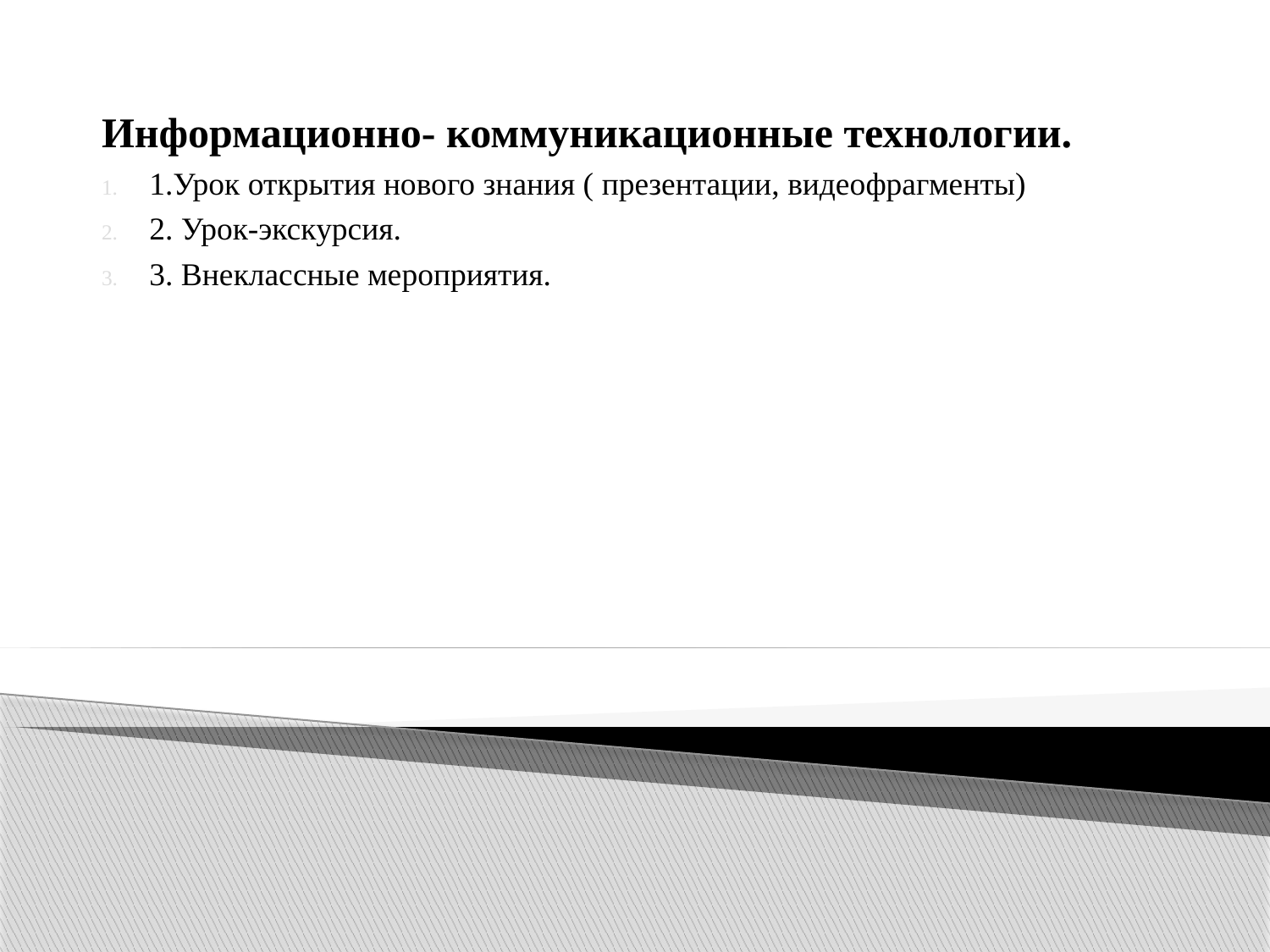

Информационно- коммуникационные технологии.
1.Урок открытия нового знания ( презентации, видеофрагменты)
2. Урок-экскурсия.
3. Внеклассные мероприятия.